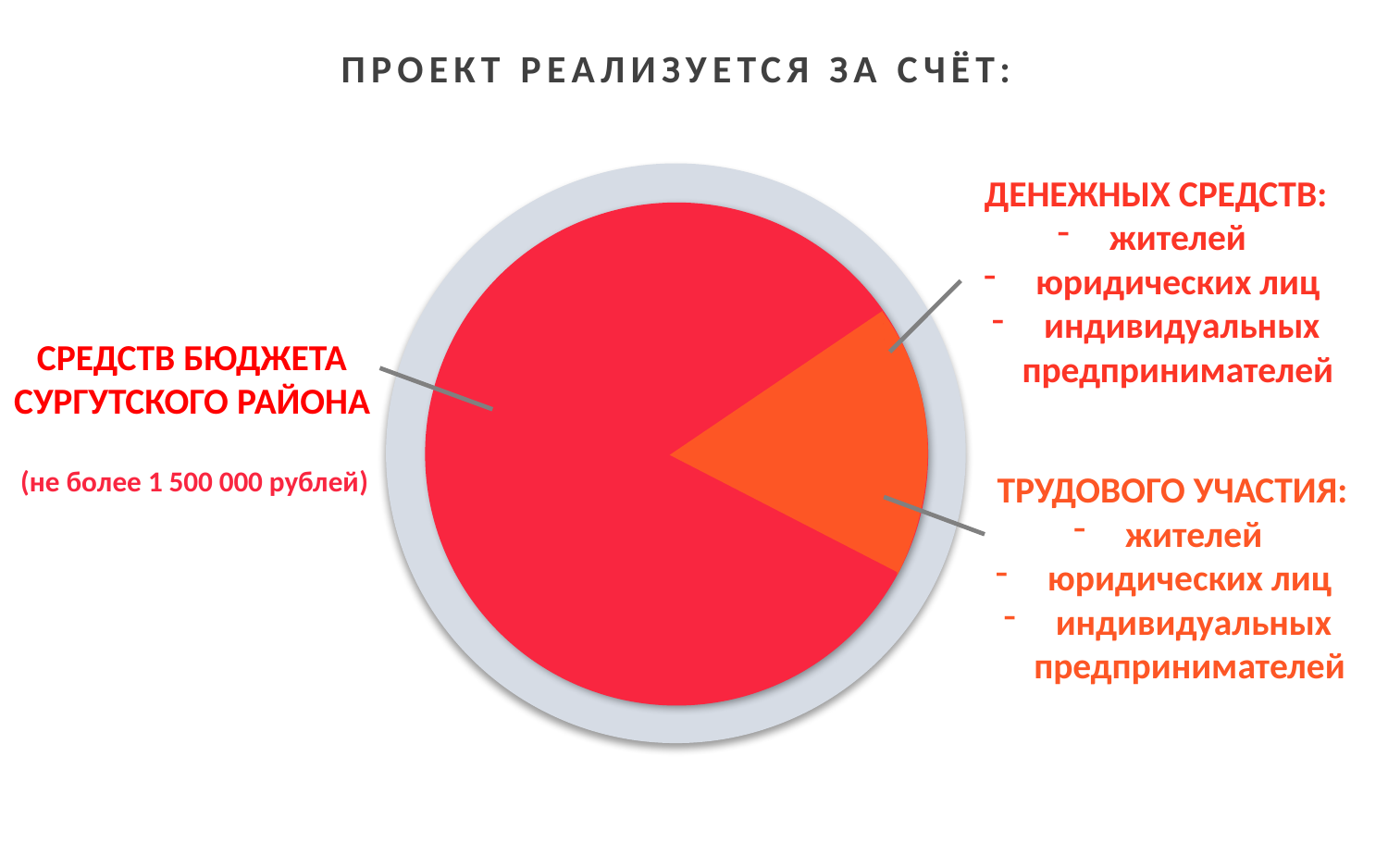

ПРОЕКТ РЕАЛИЗУЕТСЯ ЗА СЧЁТ:

ДЕНЕЖНЫХ СРЕДСТВ:
жителей
юридических лиц
индивидуальных предпринимателей

СРЕДСТВ БЮДЖЕТА СУРГУТСКОГО РАЙОНА
(не более 1 500 000 рублей)
  ТРУДОВОГО УЧАСТИЯ:
жителей
юридических лиц
индивидуальных предпринимателей